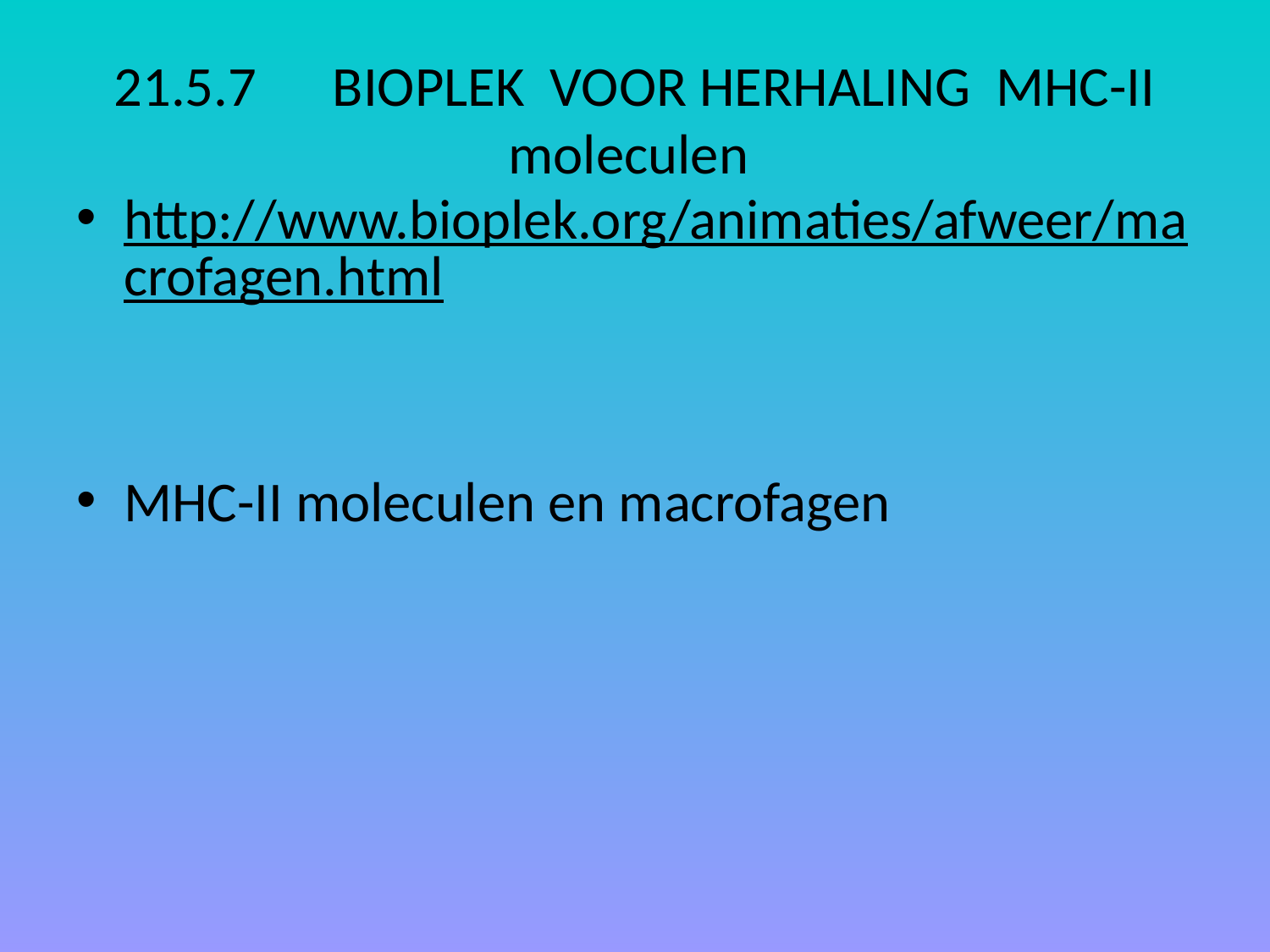

# 21.5.7      BIOPLEK  VOOR HERHALING  MHC-II moleculen
http://www.bioplek.org/animaties/afweer/macrofagen.html

MHC-II moleculen en macrofagen